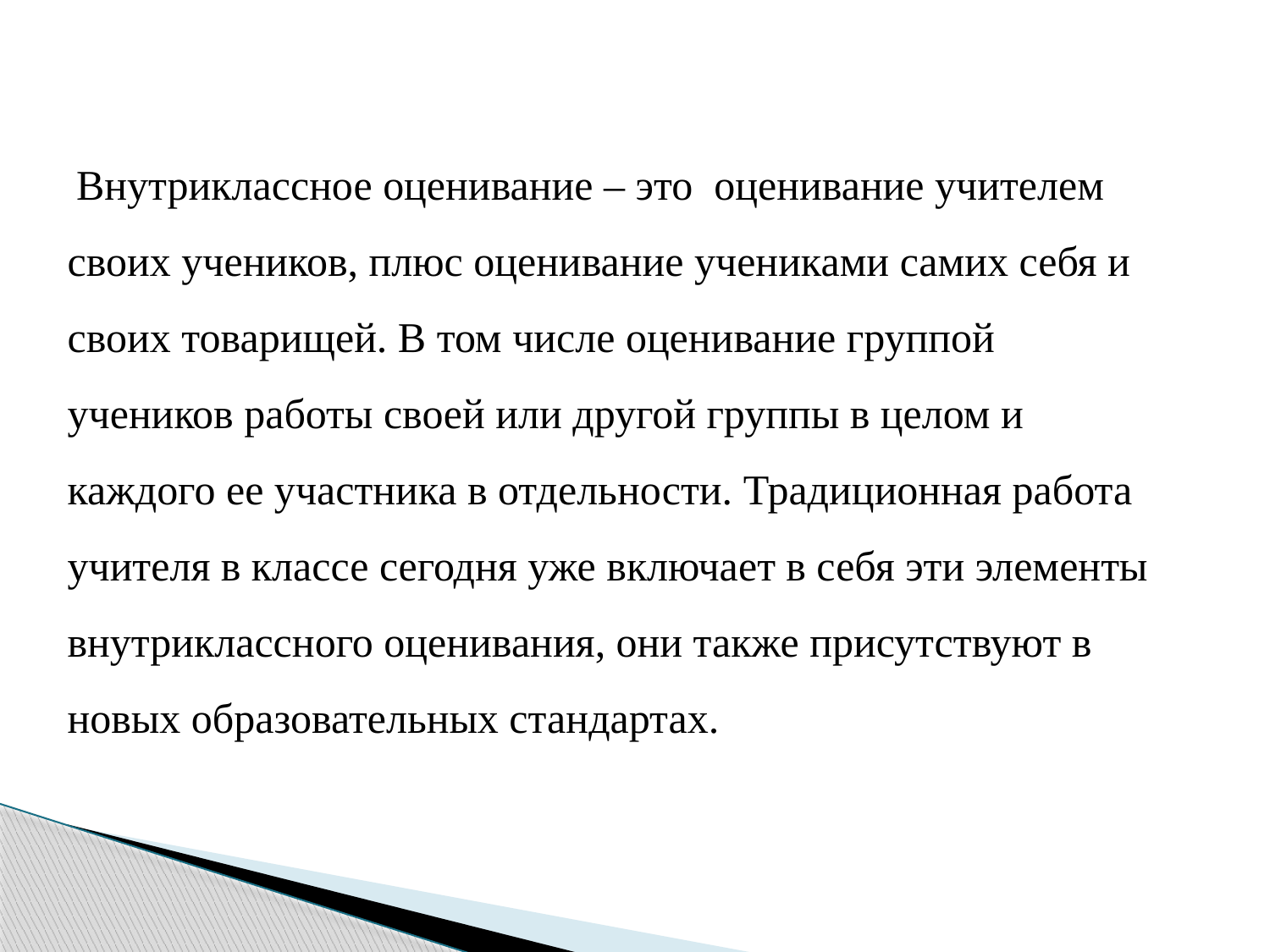

Внутриклассное оценивание – это  оценивание учителем своих учеников, плюс оценивание учениками самих себя и своих товарищей. В том числе оценивание группой учеников работы своей или другой группы в целом и каждого ее участника в отдельности. Традиционная работа учителя в классе сегодня уже включает в себя эти элементы внутриклассного оценивания, они также присутствуют в новых образовательных стандартах.